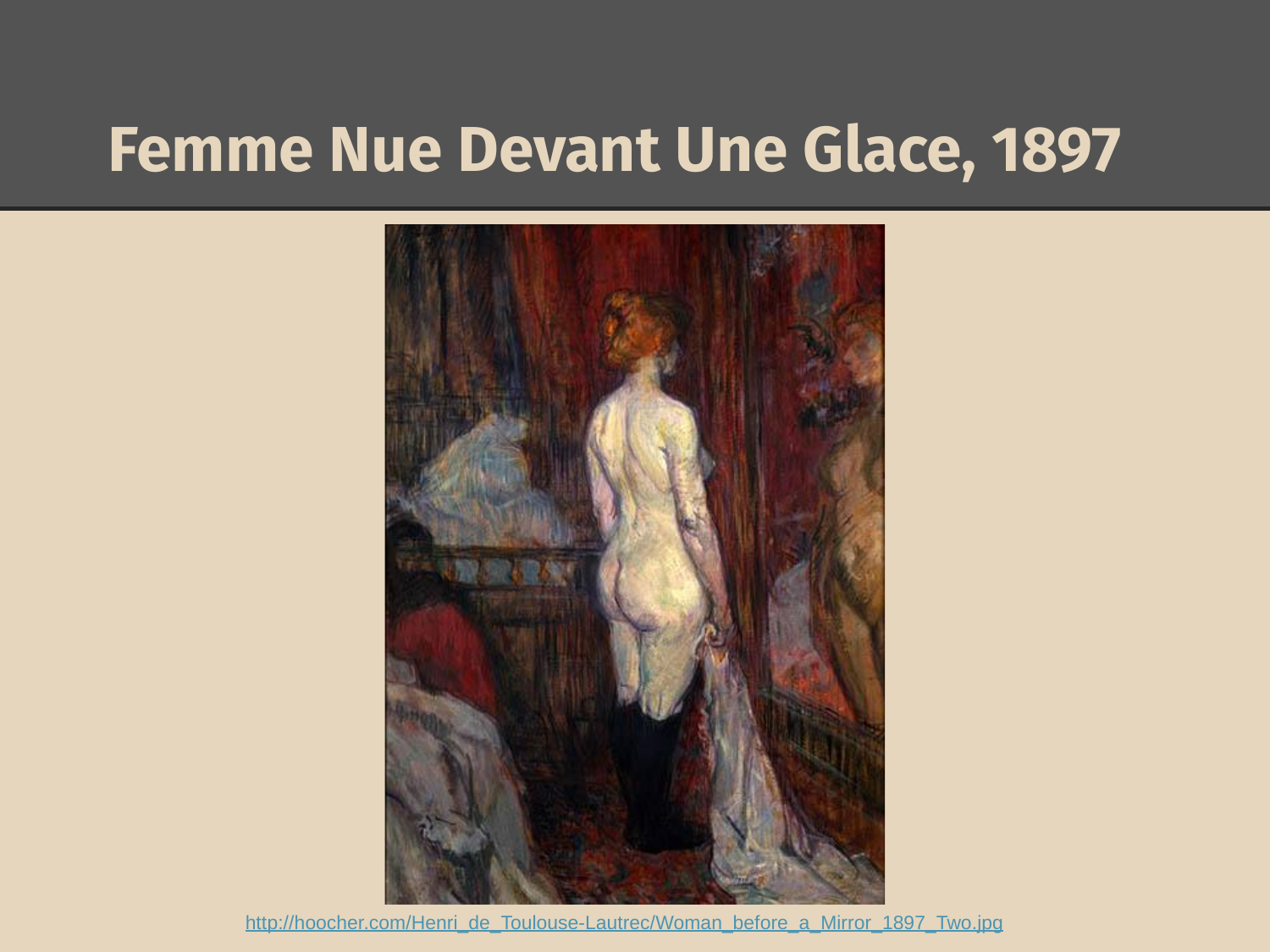

# Femme Nue Devant Une Glace, 1897

http://hoocher.com/Henri_de_Toulouse-Lautrec/Woman_before_a_Mirror_1897_Two.jpg